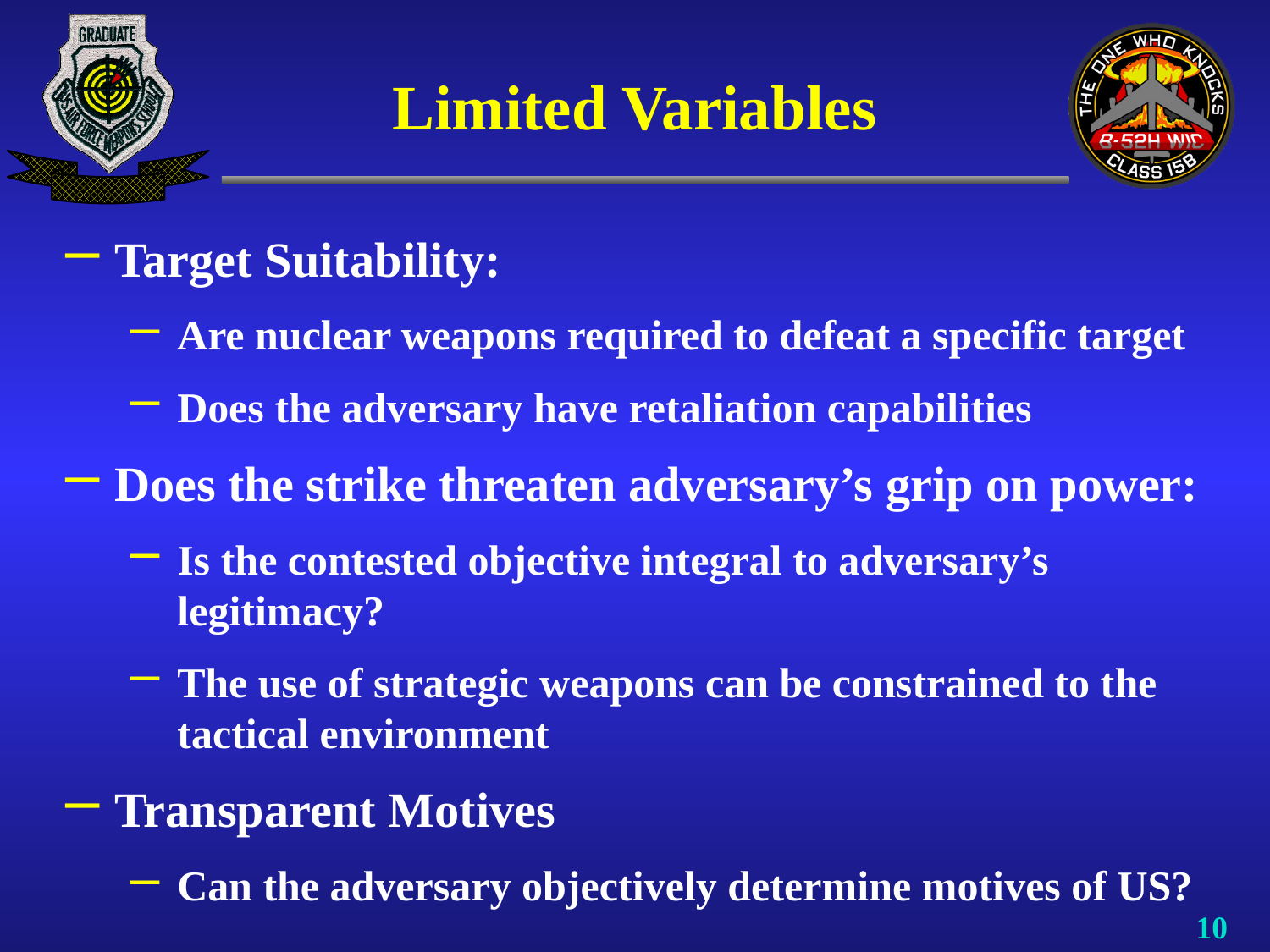

# Limited Variables
Target Suitability:
Are nuclear weapons required to defeat a specific target
Does the adversary have retaliation capabilities
Does the strike threaten adversary’s grip on power:
Is the contested objective integral to adversary’s legitimacy?
The use of strategic weapons can be constrained to the tactical environment
Transparent Motives
Can the adversary objectively determine motives of US?